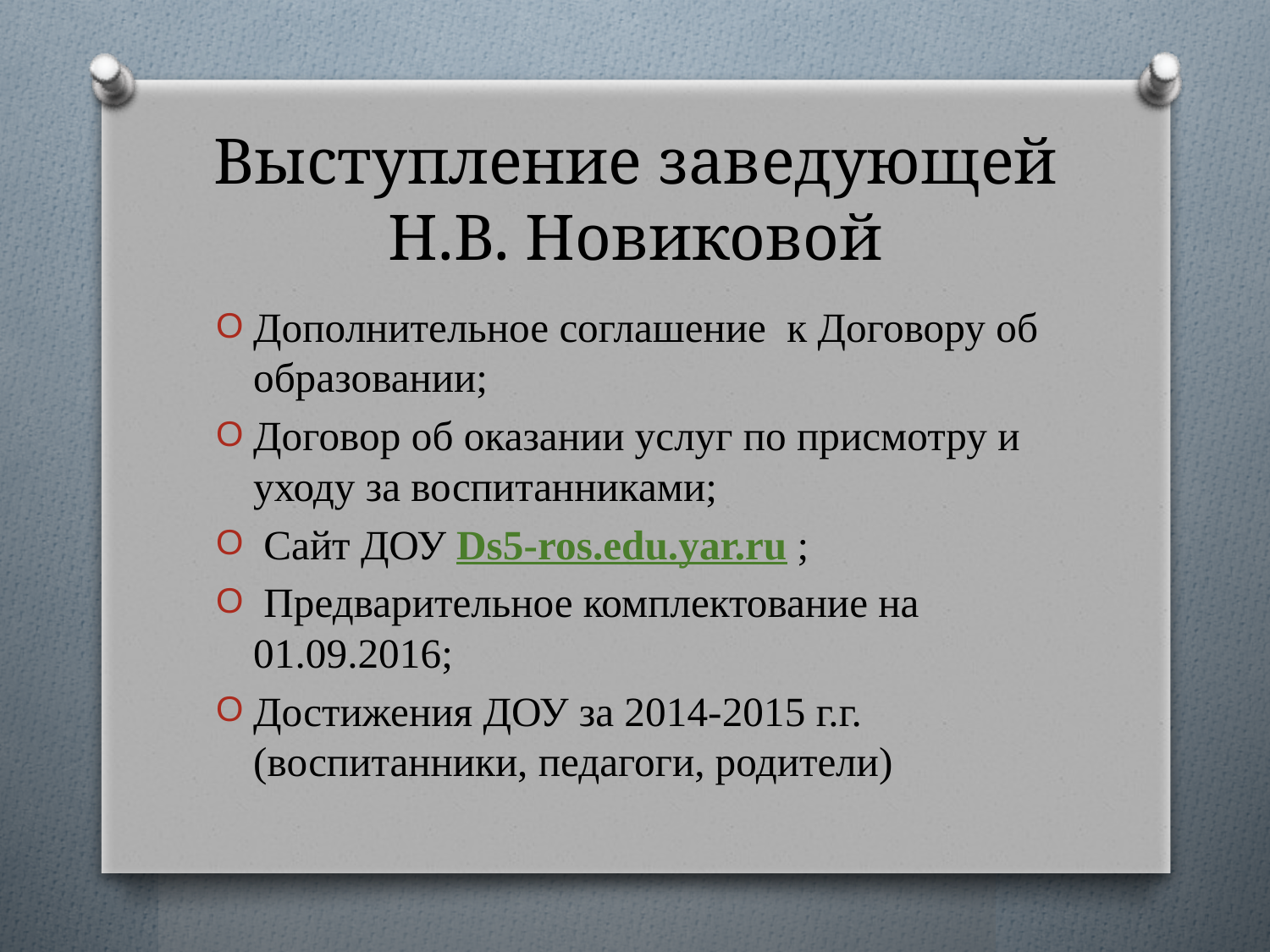

# Выступление заведующей Н.В. Новиковой
Дополнительное соглашение  к Договору об образовании;
Договор об оказании услуг по присмотру и уходу за воспитанниками;
 Сайт ДОУ Ds5-ros.edu.yar.ru ;
 Предварительное комплектование на 01.09.2016;
Достижения ДОУ за 2014-2015 г.г. (воспитанники, педагоги, родители)